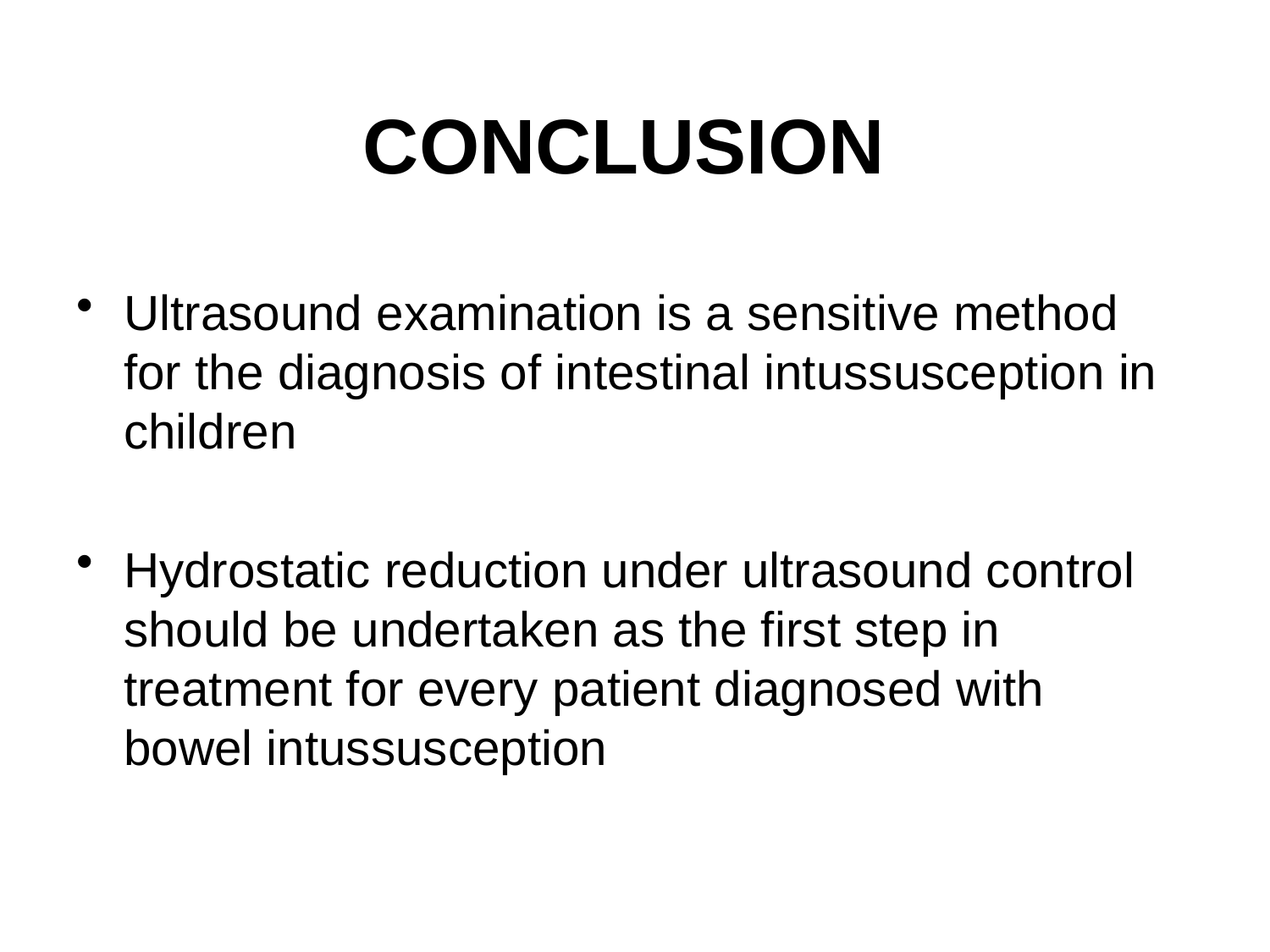

# CONCLUSION
Ultrasound examination is a sensitive method for the diagnosis of intestinal intussusception in children

Hydrostatic reduction under ultrasound control should be undertaken as the first step in treatment for every patient diagnosed with bowel intussusception